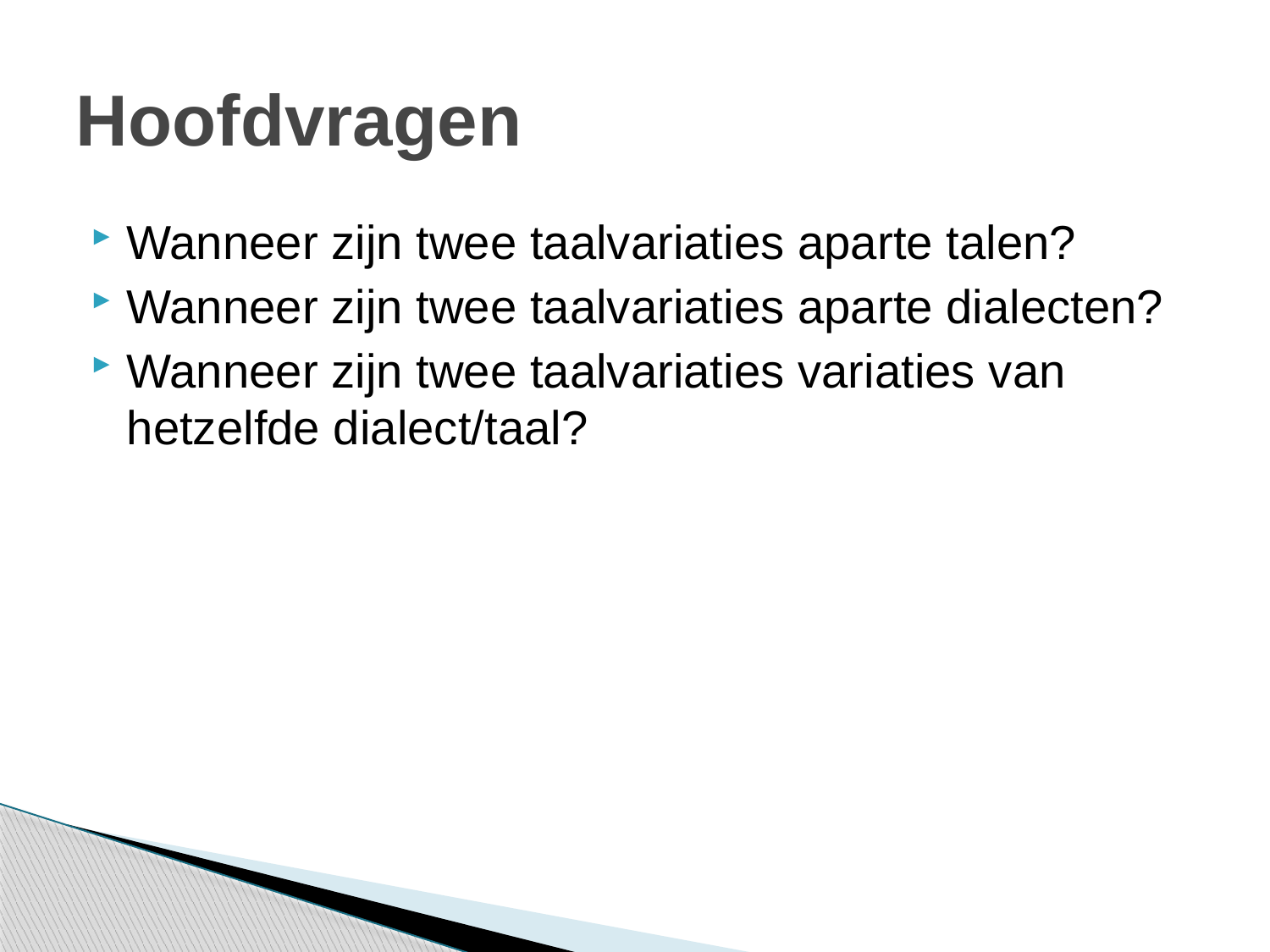

# Hoofdvragen
Wanneer zijn twee taalvariaties aparte talen?
Wanneer zijn twee taalvariaties aparte dialecten?
Wanneer zijn twee taalvariaties variaties van hetzelfde dialect/taal?